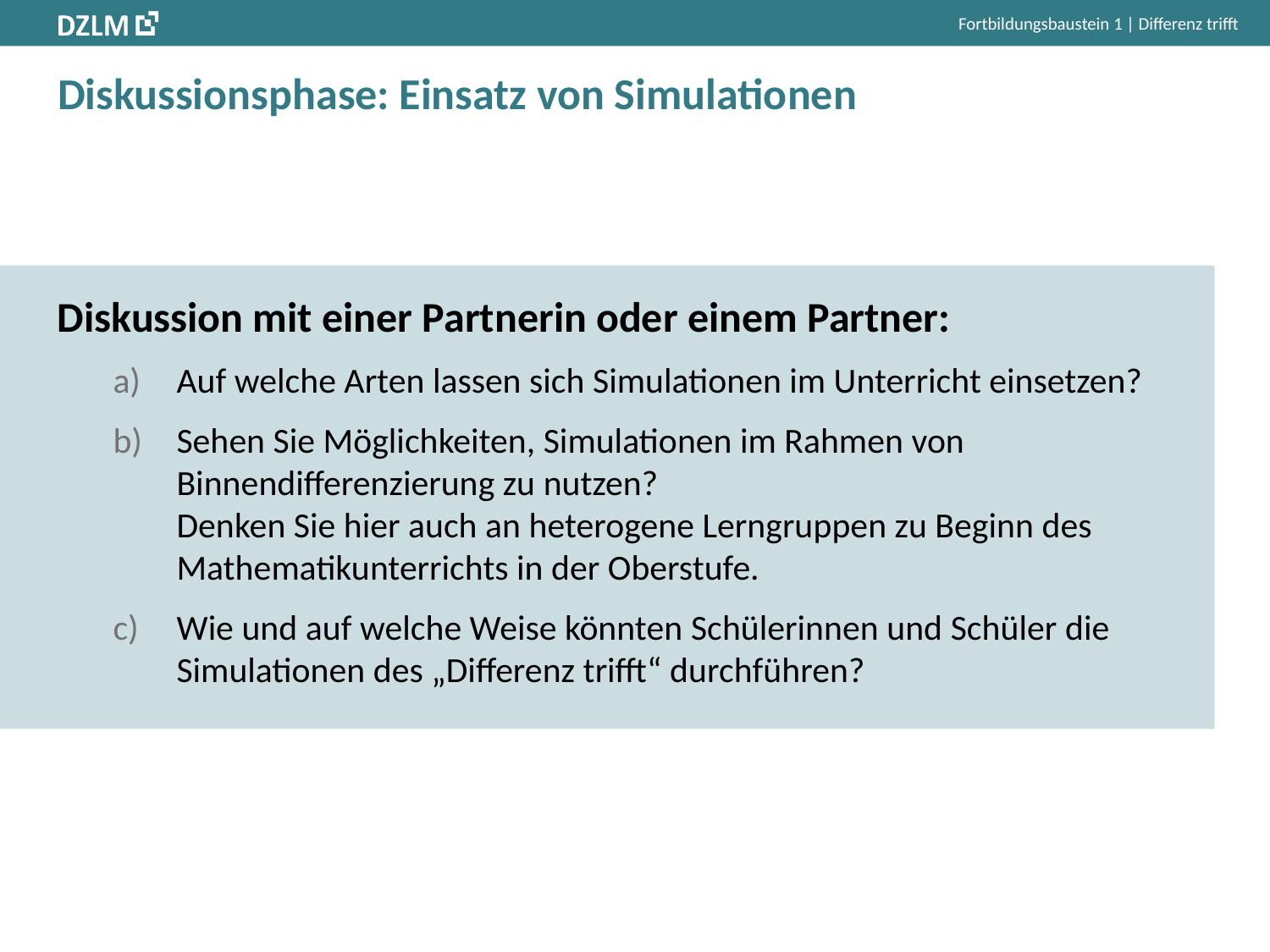

Fortbildungsbaustein 1 | Differenz trifft
# Diskussionsphase: Einsatz von Simulationen

Diskussion mit einer Partnerin oder einem Partner:
Auf welche Arten lassen sich Simulationen im Unterricht einsetzen?
Sehen Sie Möglichkeiten, Simulationen im Rahmen von Binnendifferenzierung zu nutzen?
Denken Sie hier auch an heterogene Lerngruppen zu Beginn des Mathematikunterrichts in der Oberstufe.
Wie und auf welche Weise könnten Schülerinnen und Schüler die Simulationen des „Differenz trifft“ durchführen?